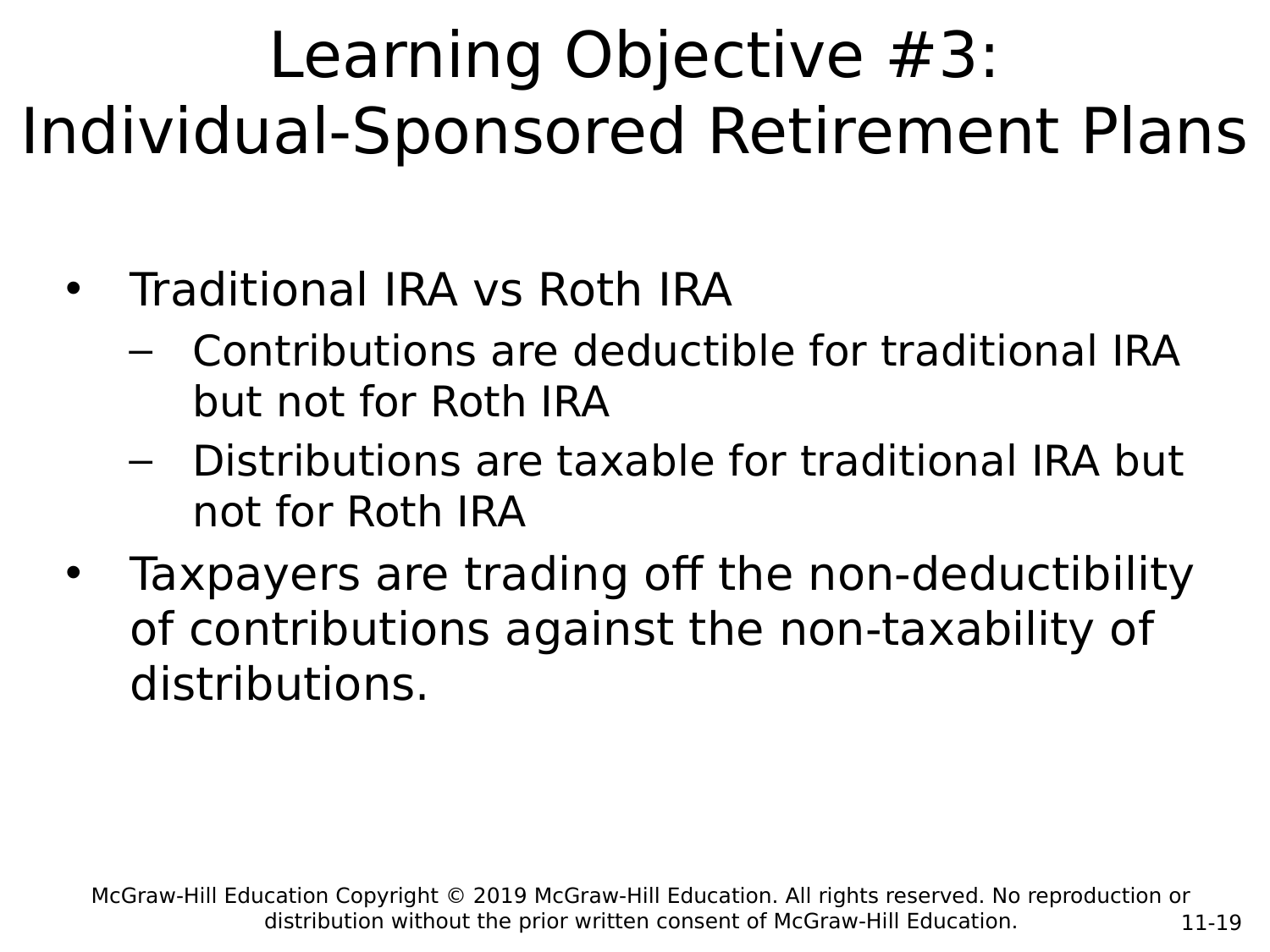

# Learning Objective #3: Individual-Sponsored Retirement Plans
Traditional IRA vs Roth IRA
Contributions are deductible for traditional IRA but not for Roth IRA
Distributions are taxable for traditional IRA but not for Roth IRA
Taxpayers are trading off the non-deductibility of contributions against the non-taxability of distributions.
McGraw-Hill Education Copyright © 2019 McGraw-Hill Education. All rights reserved. No reproduction or distribution without the prior written consent of McGraw-Hill Education.
11-19